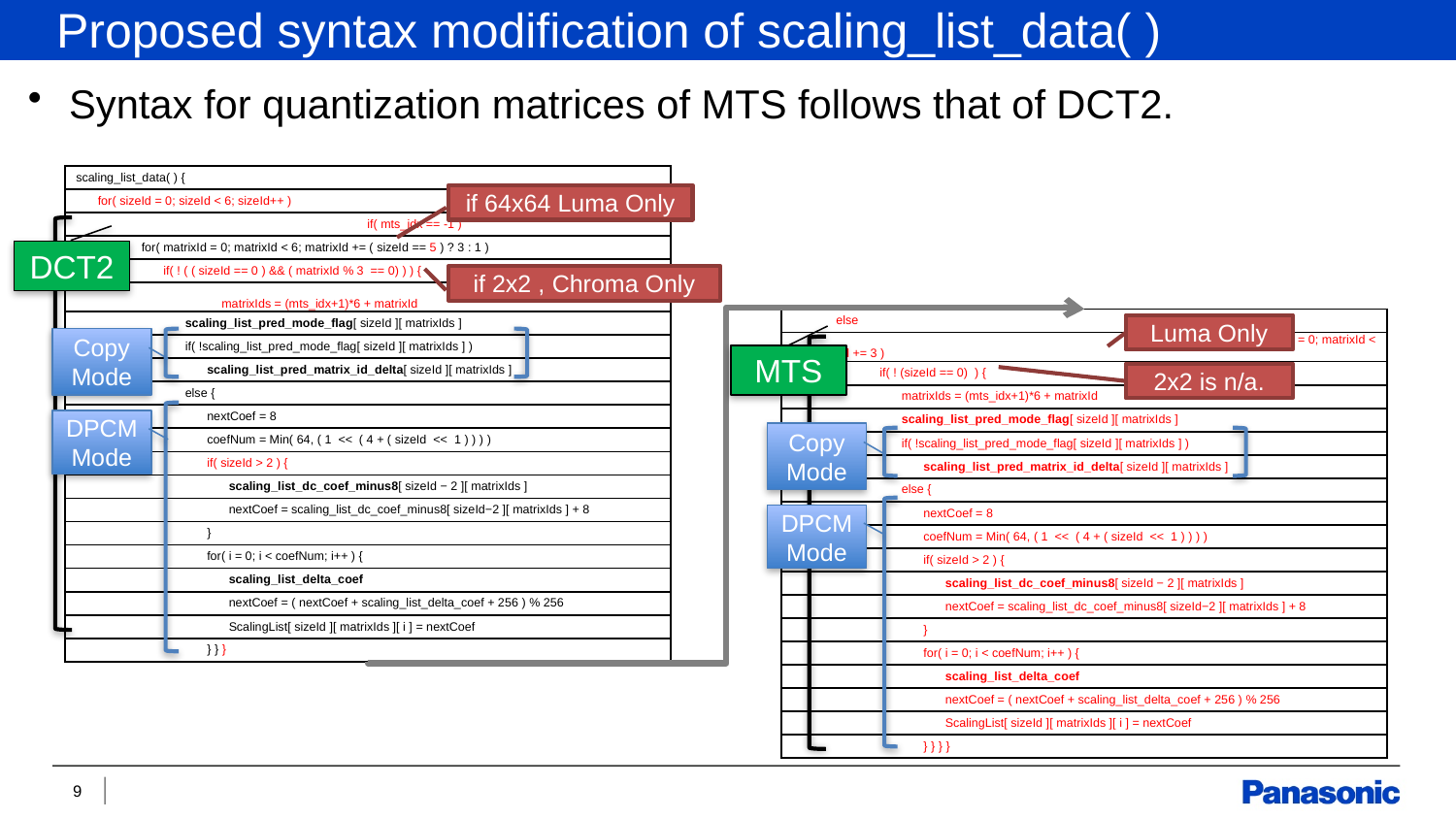

Proposed syntax modification of scaling_list_data( )
Syntax for quantization matrices of MTS follows that of DCT2.
| scaling\_list\_data( ) { |
| --- |
| for( sizeId = 0; sizeId < 6; sizeId++ ) |
| if( mts\_idx == -1 ) |
| for( matrixId = 0; matrixId < 6; matrixId += ( sizeId == 5 ) ? 3 : 1 ) |
| if( ! ( ( sizeId == 0 ) && ( matrixId % 3 == 0) ) ) { |
| matrixIds = (mts\_idx+1)\*6 + matrixId |
| scaling\_list\_pred\_mode\_flag[ sizeId ][ matrixIds ] |
| if( !scaling\_list\_pred\_mode\_flag[ sizeId ][ matrixIds ] ) |
| scaling\_list\_pred\_matrix\_id\_delta[ sizeId ][ matrixIds ] |
| else { |
| nextCoef = 8 |
| coefNum = Min( 64, ( 1  <<  ( 4 + ( sizeId  <<  1 ) ) ) ) |
| if( sizeId > 2 ) { |
| scaling\_list\_dc\_coef\_minus8[ sizeId − 2 ][ matrixIds ] |
| nextCoef = scaling\_list\_dc\_coef\_minus8[ sizeId−2 ][ matrixIds ] + 8 |
| } |
| for( i = 0; i < coefNum; i++ ) { |
| scaling\_list\_delta\_coef |
| nextCoef = ( nextCoef + scaling\_list\_delta\_coef + 256 ) % 256 |
| ScalingList[ sizeId ][ matrixIds ][ i ] = nextCoef |
| } } } |
if 64x64 Luma Only

DCT2
if 2x2 , Chroma Only
| else |
| --- |
| for( matrixId = 0; matrixId < 6; matrixId += 3 ) |
| if( ! (sizeId == 0) ) { |
| matrixIds = (mts\_idx+1)\*6 + matrixId |
| scaling\_list\_pred\_mode\_flag[ sizeId ][ matrixIds ] |
| if( !scaling\_list\_pred\_mode\_flag[ sizeId ][ matrixIds ] ) |
| scaling\_list\_pred\_matrix\_id\_delta[ sizeId ][ matrixIds ] |
| else { |
| nextCoef = 8 |
| coefNum = Min( 64, ( 1  <<  ( 4 + ( sizeId  <<  1 ) ) ) ) |
| if( sizeId > 2 ) { |
| scaling\_list\_dc\_coef\_minus8[ sizeId − 2 ][ matrixIds ] |
| nextCoef = scaling\_list\_dc\_coef\_minus8[ sizeId−2 ][ matrixIds ] + 8 |
| } |
| for( i = 0; i < coefNum; i++ ) { |
| scaling\_list\_delta\_coef |
| nextCoef = ( nextCoef + scaling\_list\_delta\_coef + 256 ) % 256 |
| ScalingList[ sizeId ][ matrixIds ][ i ] = nextCoef |
| } } } } |
Luma Only
Copy
Mode

MTS
2x2 is n/a.

DPCM Mode
Copy
Mode

DPCM Mode